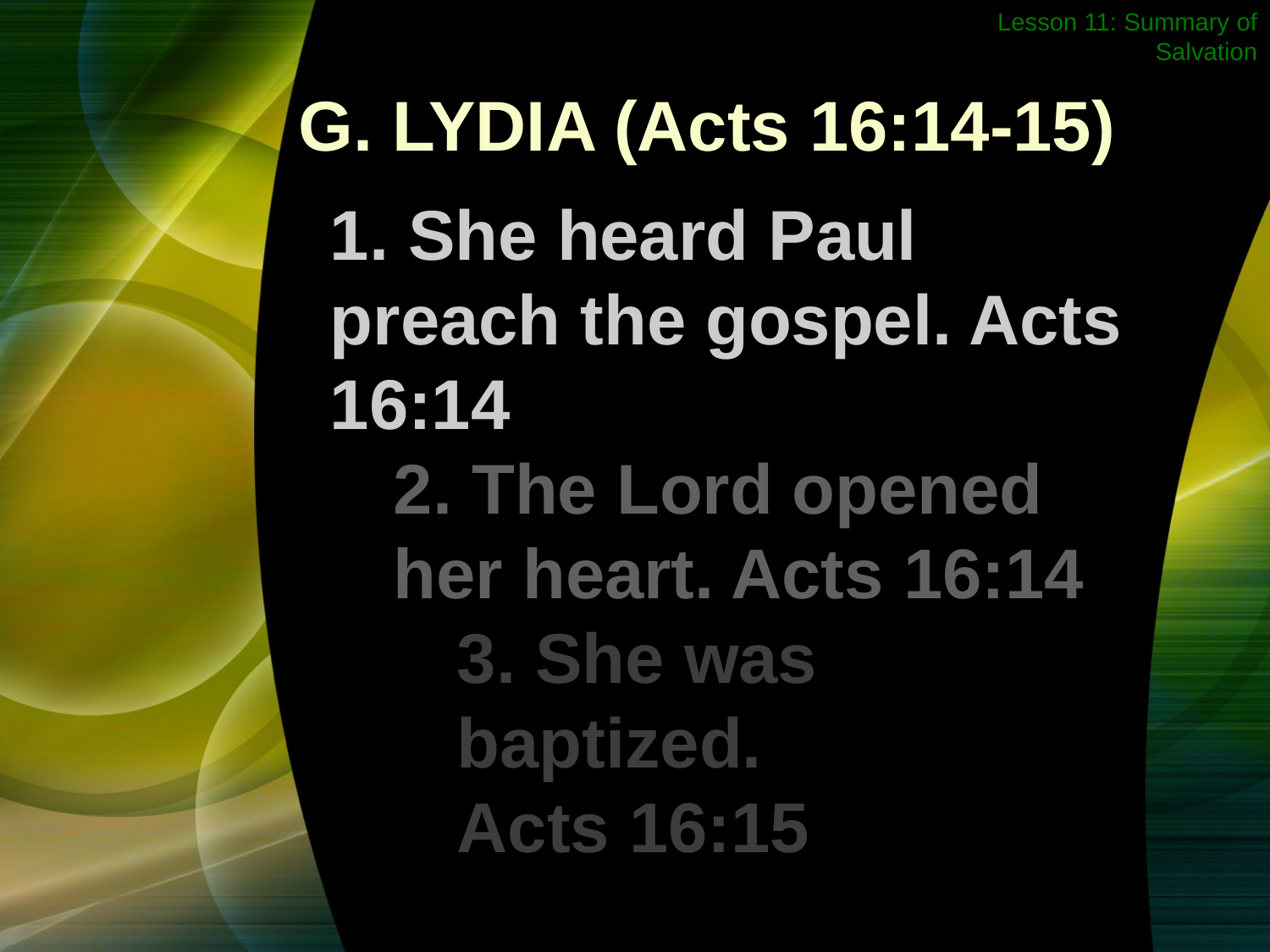

Lesson 11: Summary of Salvation
G. LYDIA (Acts 16:14-15)
1. She heard Paul preach the gospel. Acts 16:14
2. The Lord opened her heart. Acts 16:14
3. She was baptized.
Acts 16:15